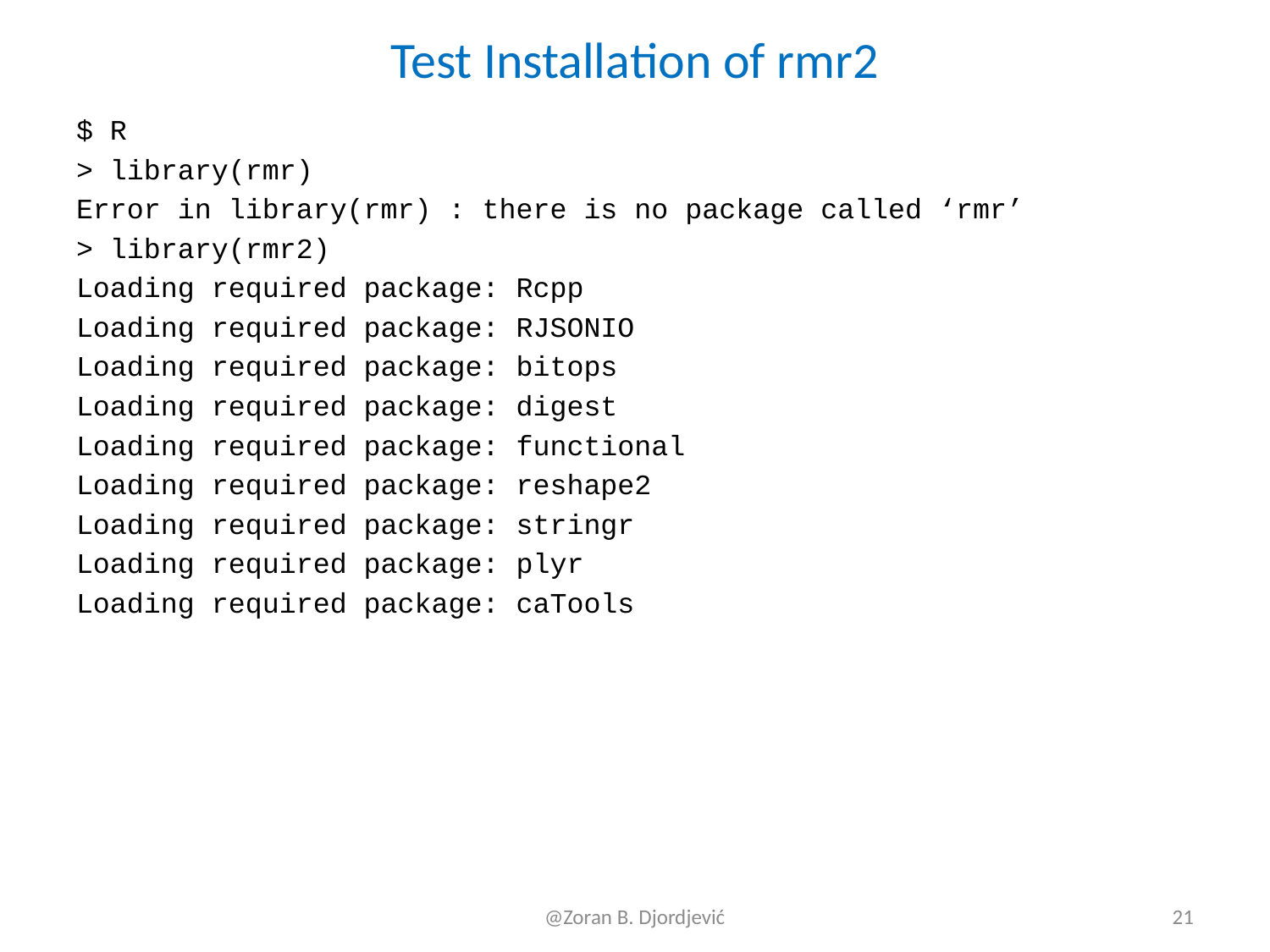

# Test Installation of rmr2
$ R
> library(rmr)
Error in library(rmr) : there is no package called ‘rmr’
> library(rmr2)
Loading required package: Rcpp
Loading required package: RJSONIO
Loading required package: bitops
Loading required package: digest
Loading required package: functional
Loading required package: reshape2
Loading required package: stringr
Loading required package: plyr
Loading required package: caTools
@Zoran B. Djordjević
21